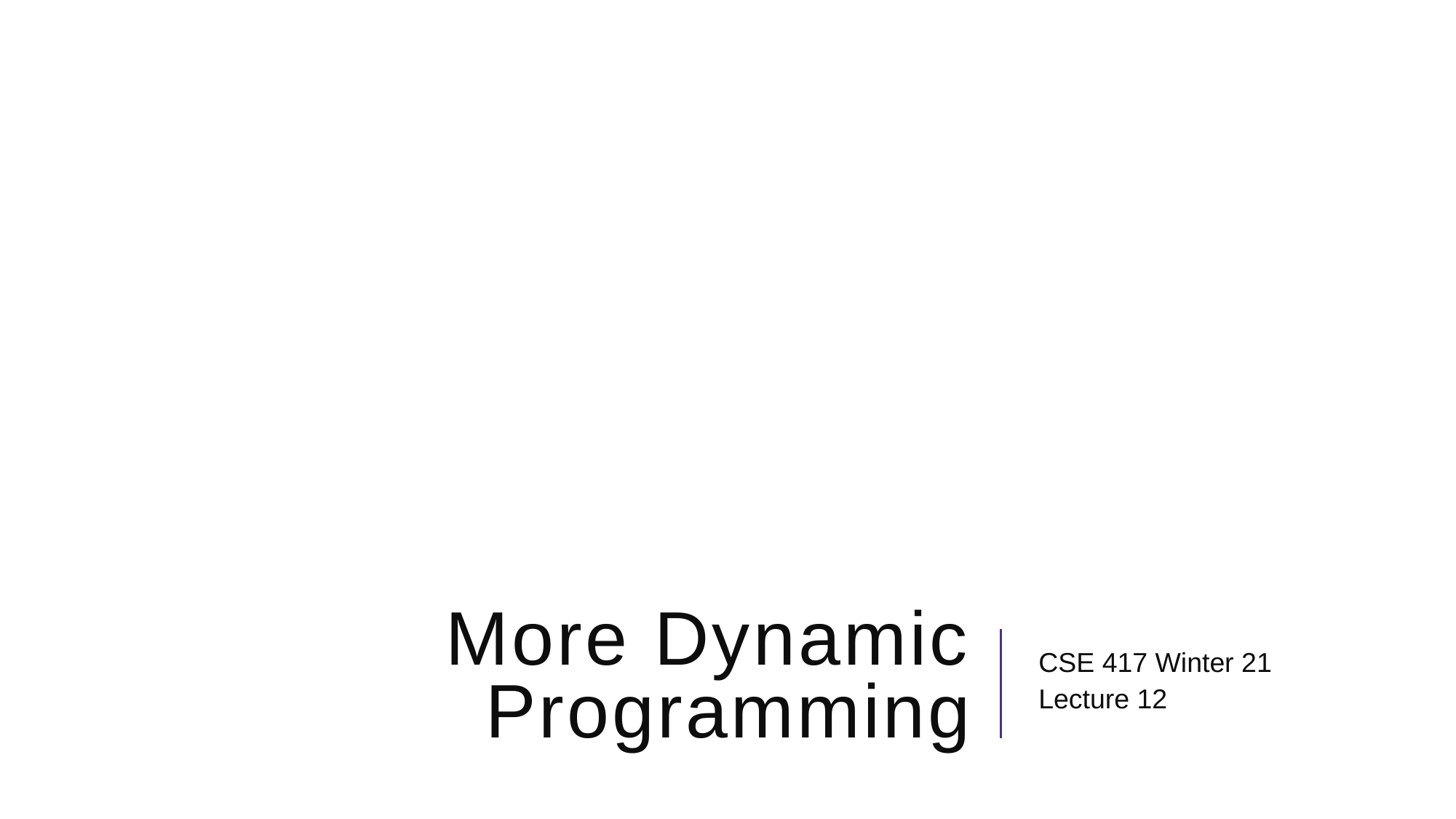

# More Dynamic Programming
CSE 417 Winter 21
Lecture 12